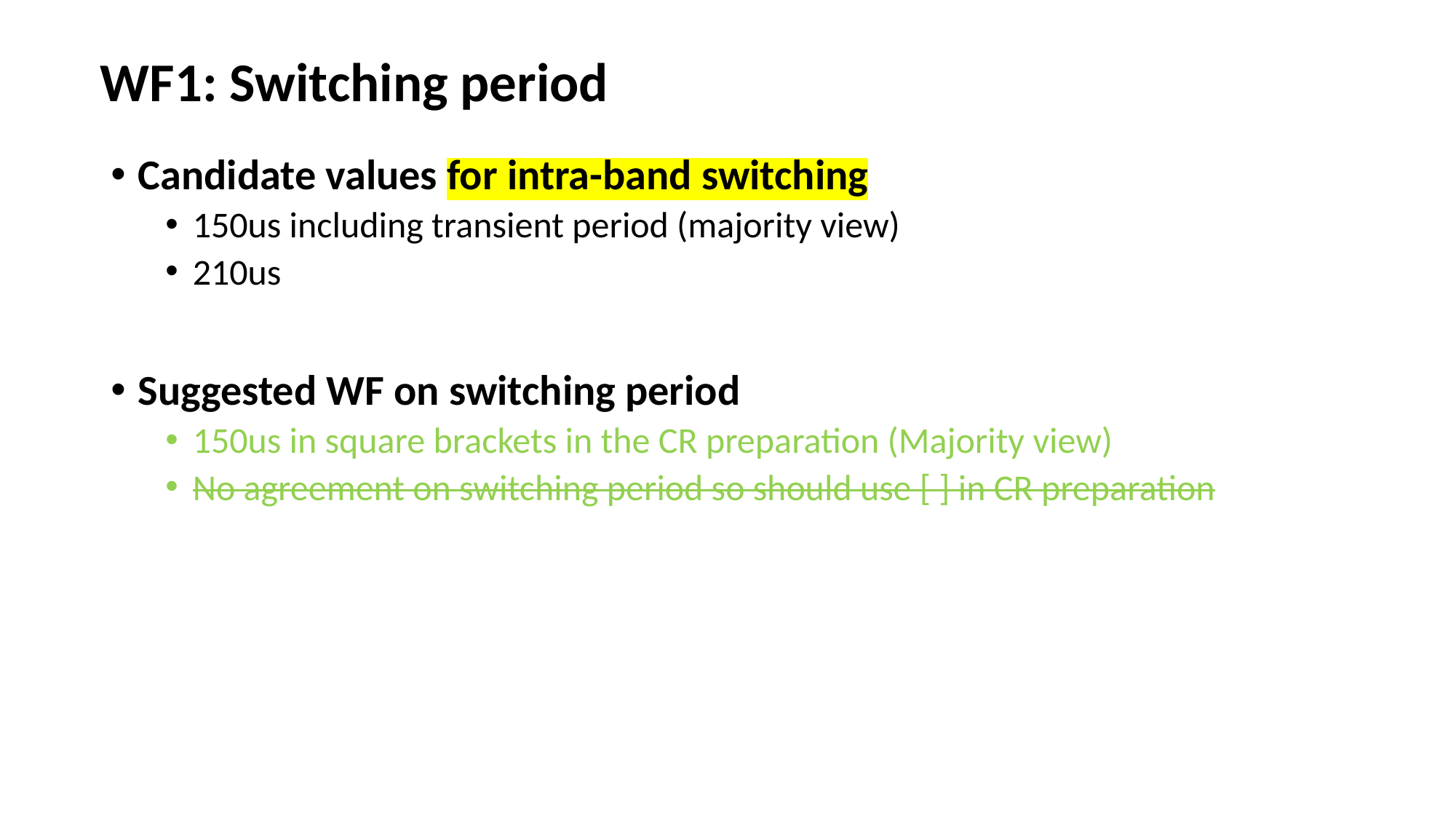

# WF1: Switching period
Candidate values for intra-band switching
150us including transient period (majority view)
210us

Suggested WF on switching period
150us in square brackets in the CR preparation (Majority view)
No agreement on switching period so should use [ ] in CR preparation